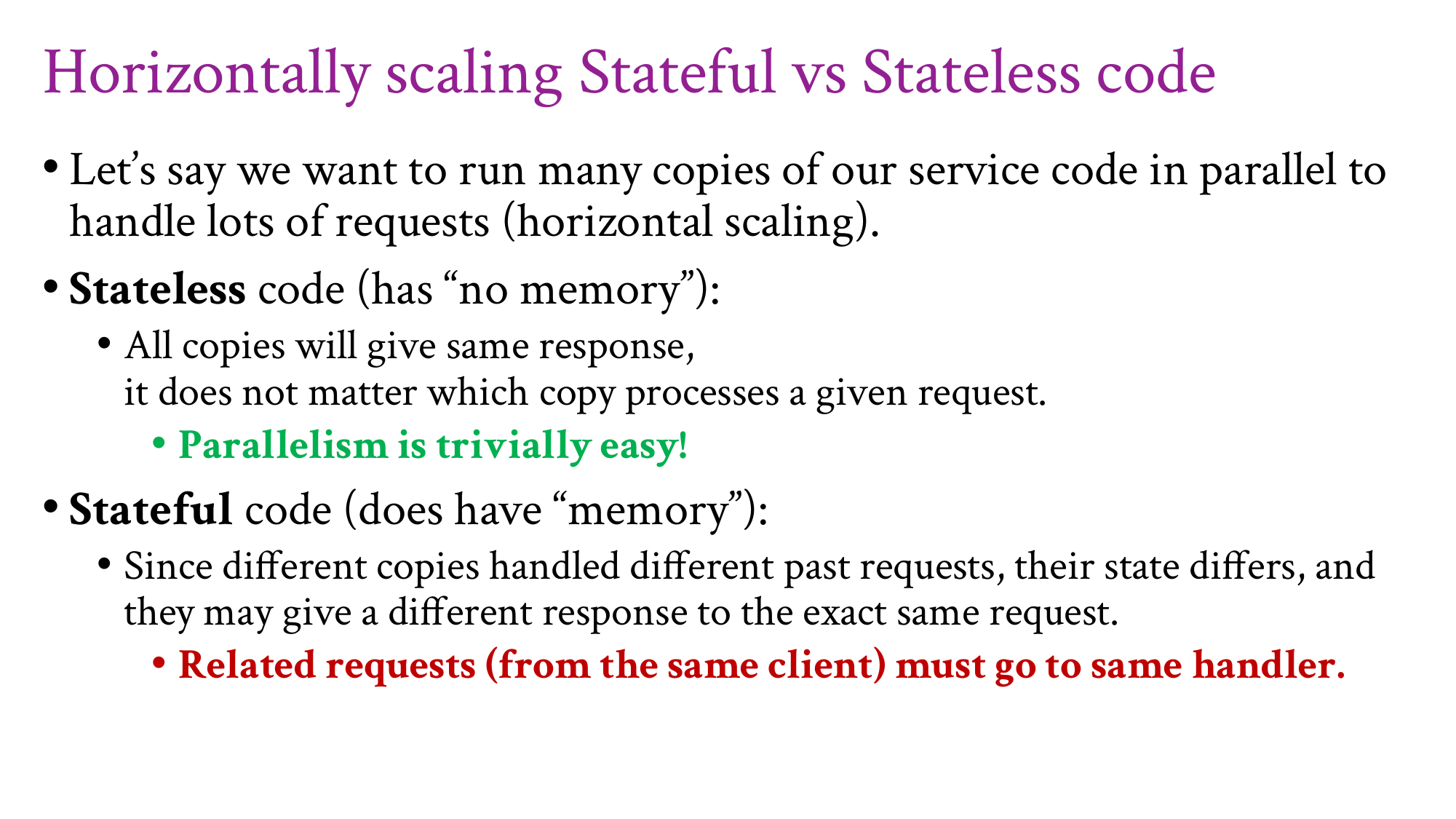

# Horizontally scaling Stateful vs Stateless code
Let’s say we want to run many copies of our service code in parallel to handle lots of requests (horizontal scaling).
Stateless code (has “no memory”):
All copies will give same response,
it does not matter which copy processes a given request.
Parallelism is trivially easy!
Stateful code (does have “memory”):
Since different copies handled different past requests, their state differs, and they may give a different response to the exact same request.
Related requests (from the same client) must go to same handler.